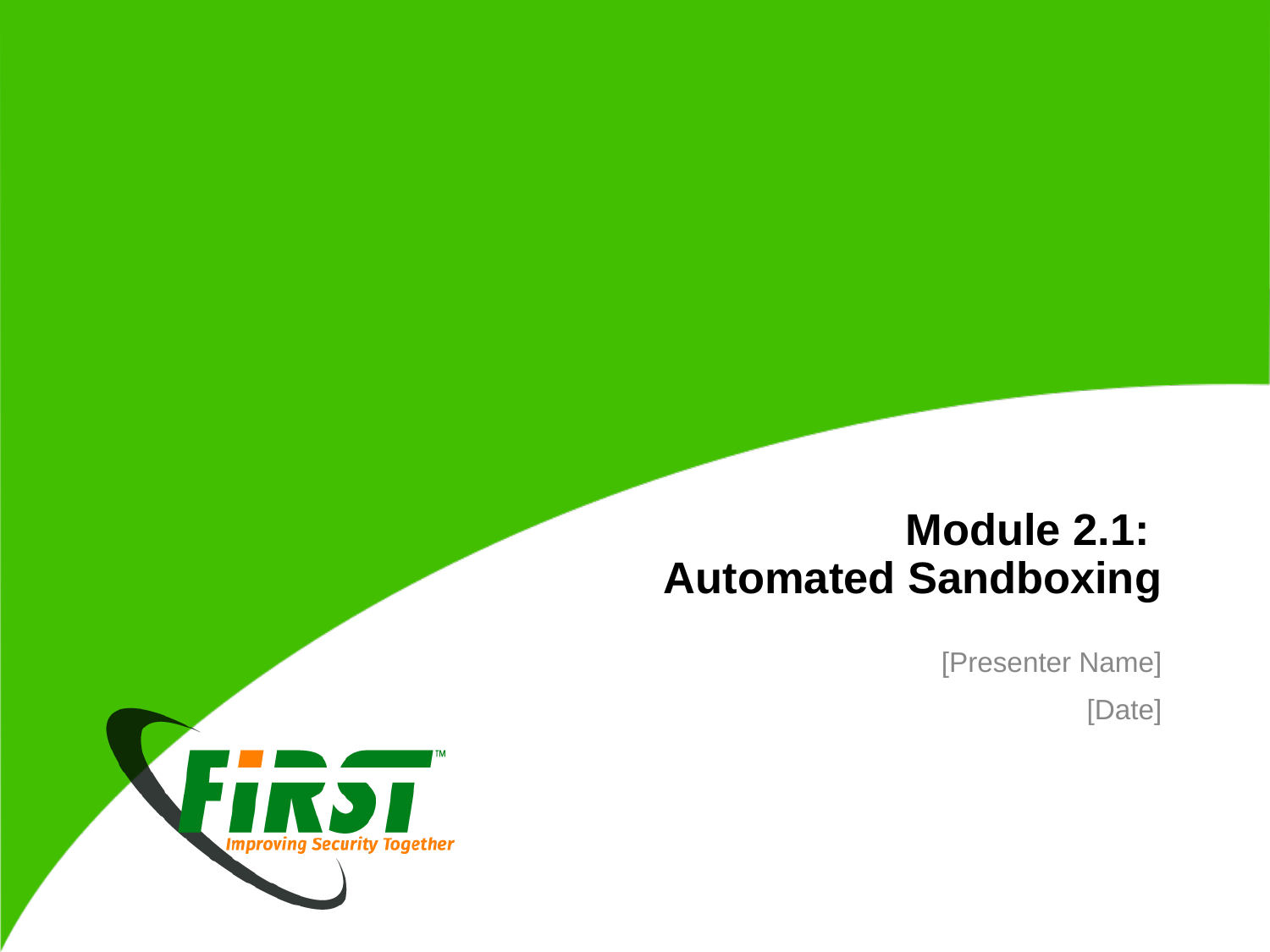

# Module 2.1: Automated Sandboxing
[Presenter Name]
[Date]